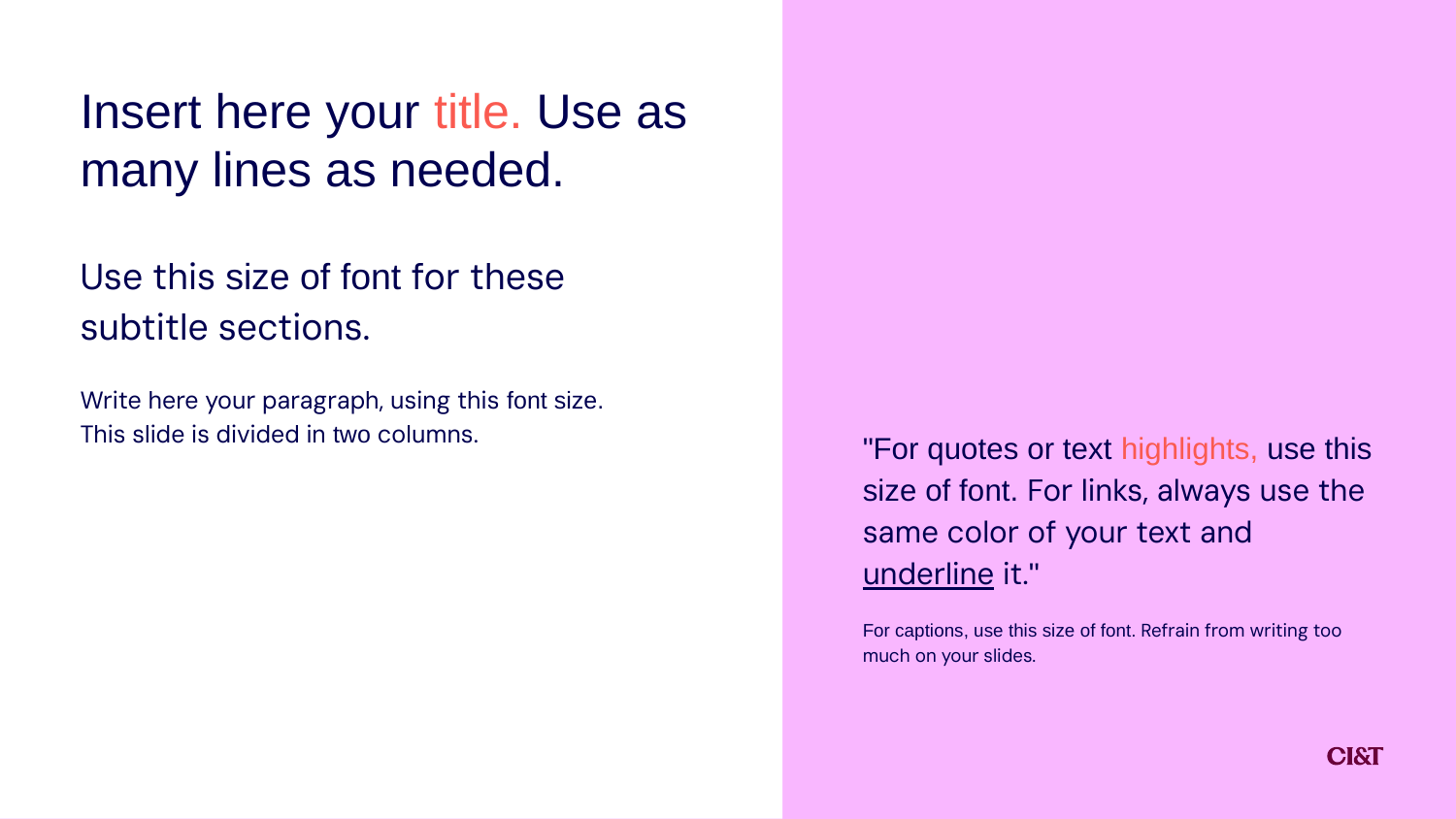

Insert here your title. Use as many lines as needed.

Use this size of font for these subtitle sections.

Write here your paragraph, using this font size.
This slide is divided in two columns.
"For quotes or text highlights, use this size of font. For links, always use the same color of your text and underline it."

For captions, use this size of font. Refrain from writing too much on your slides.